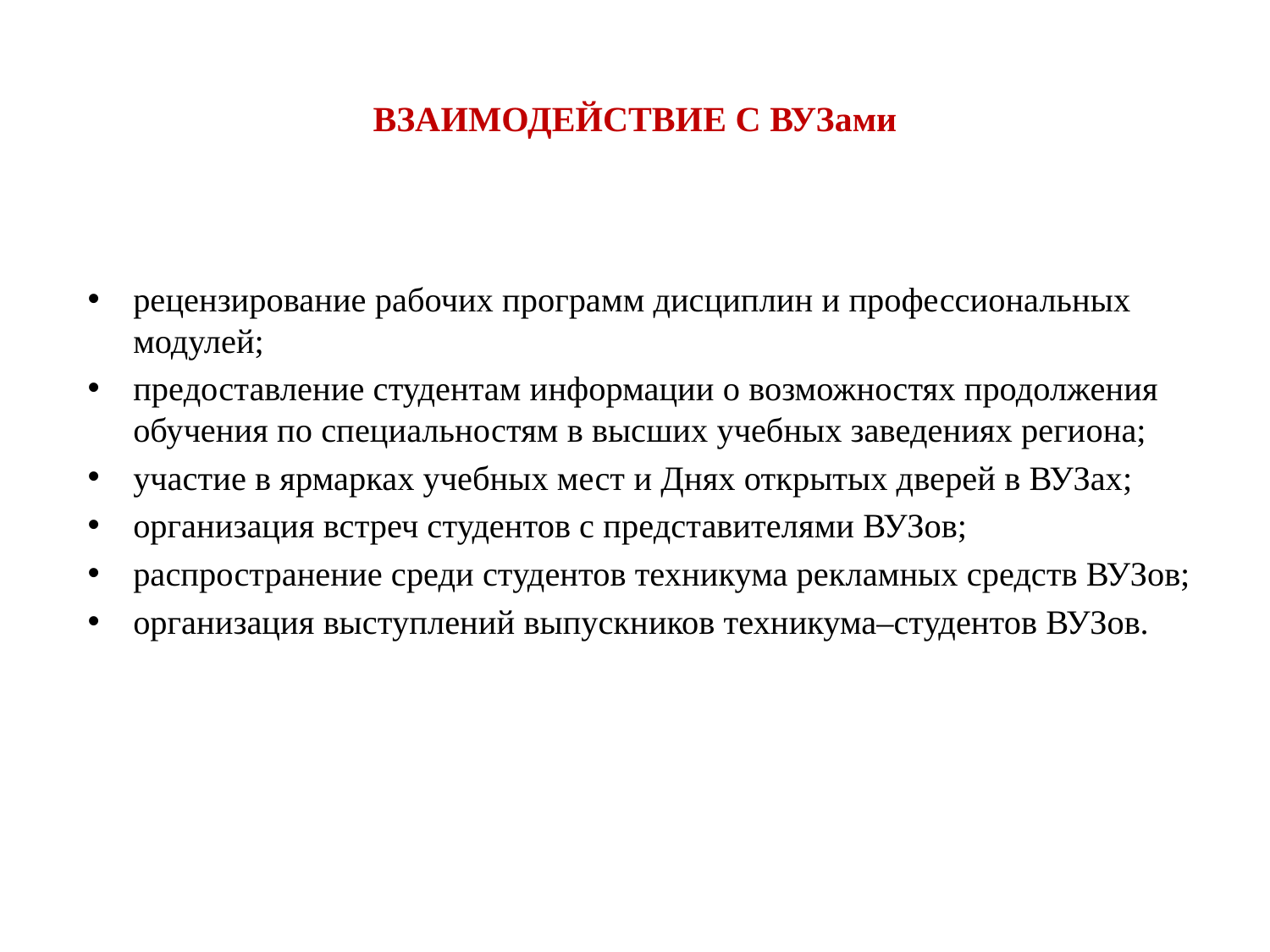

# ВЗАИМОДЕЙСТВИЕ С ВУЗами

рецензирование рабочих программ дисциплин и профессиональных модулей;
предоставление студентам информации о возможностях продолжения обучения по специальностям в высших учебных заведениях региона;
участие в ярмарках учебных мест и Днях открытых дверей в ВУЗах;
организация встреч студентов с представителями ВУЗов;
распространение среди студентов техникума рекламных средств ВУЗов;
организация выступлений выпускников техникума–студентов ВУЗов.